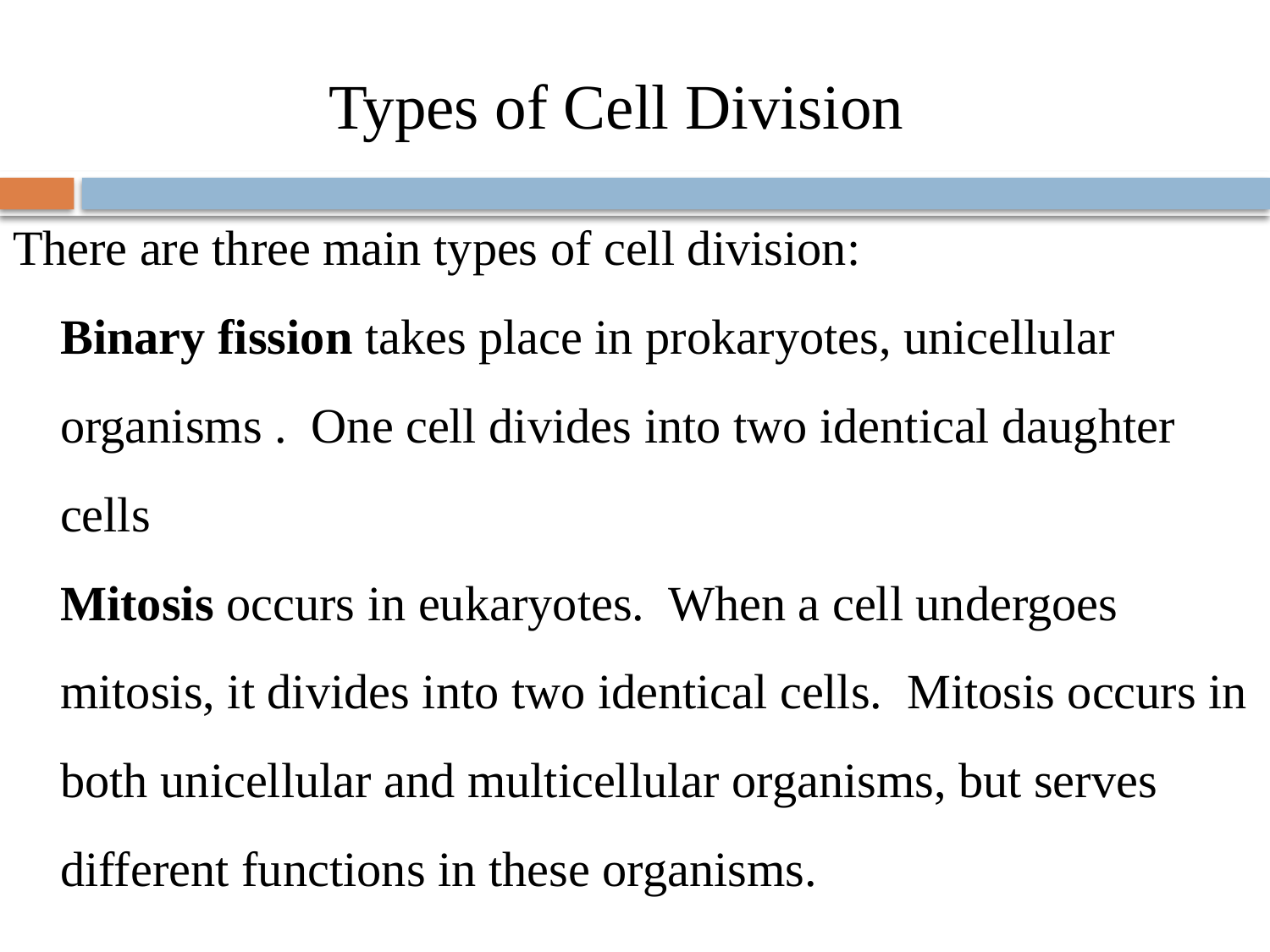

Types of Cell Division
There are three main types of cell division:
Binary fission takes place in prokaryotes, unicellular organisms .  One cell divides into two identical daughter cells
Mitosis occurs in eukaryotes.  When a cell undergoes mitosis, it divides into two identical cells.  Mitosis occurs in both unicellular and multicellular organisms, but serves different functions in these organisms.